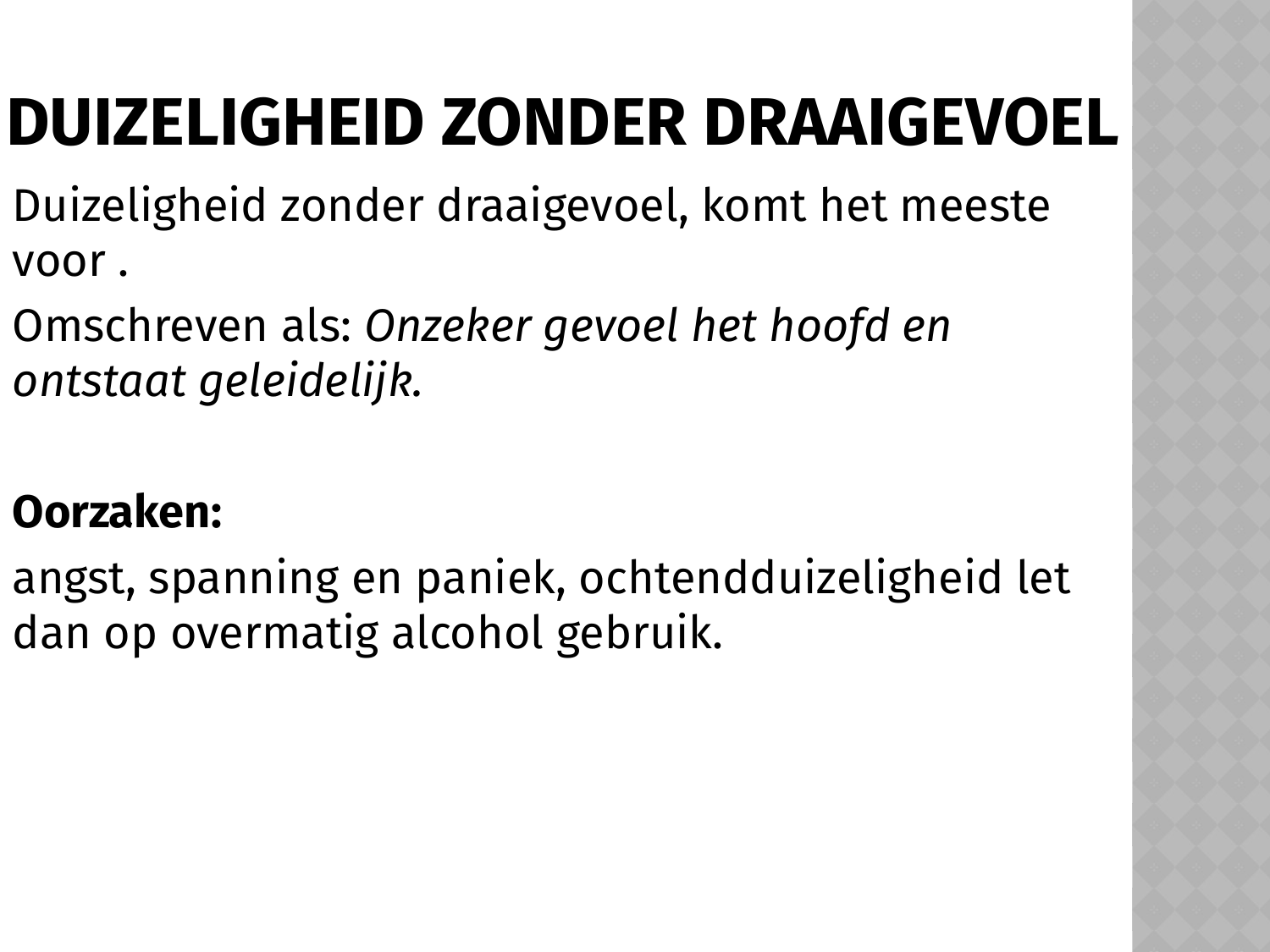

Duizeligheid zonder draaigevoel
Duizeligheid zonder draaigevoel, komt het meeste voor .
Omschreven als: Onzeker gevoel het hoofd en ontstaat geleidelijk.

Oorzaken:
angst, spanning en paniek, ochtendduizeligheid let dan op overmatig alcohol gebruik.